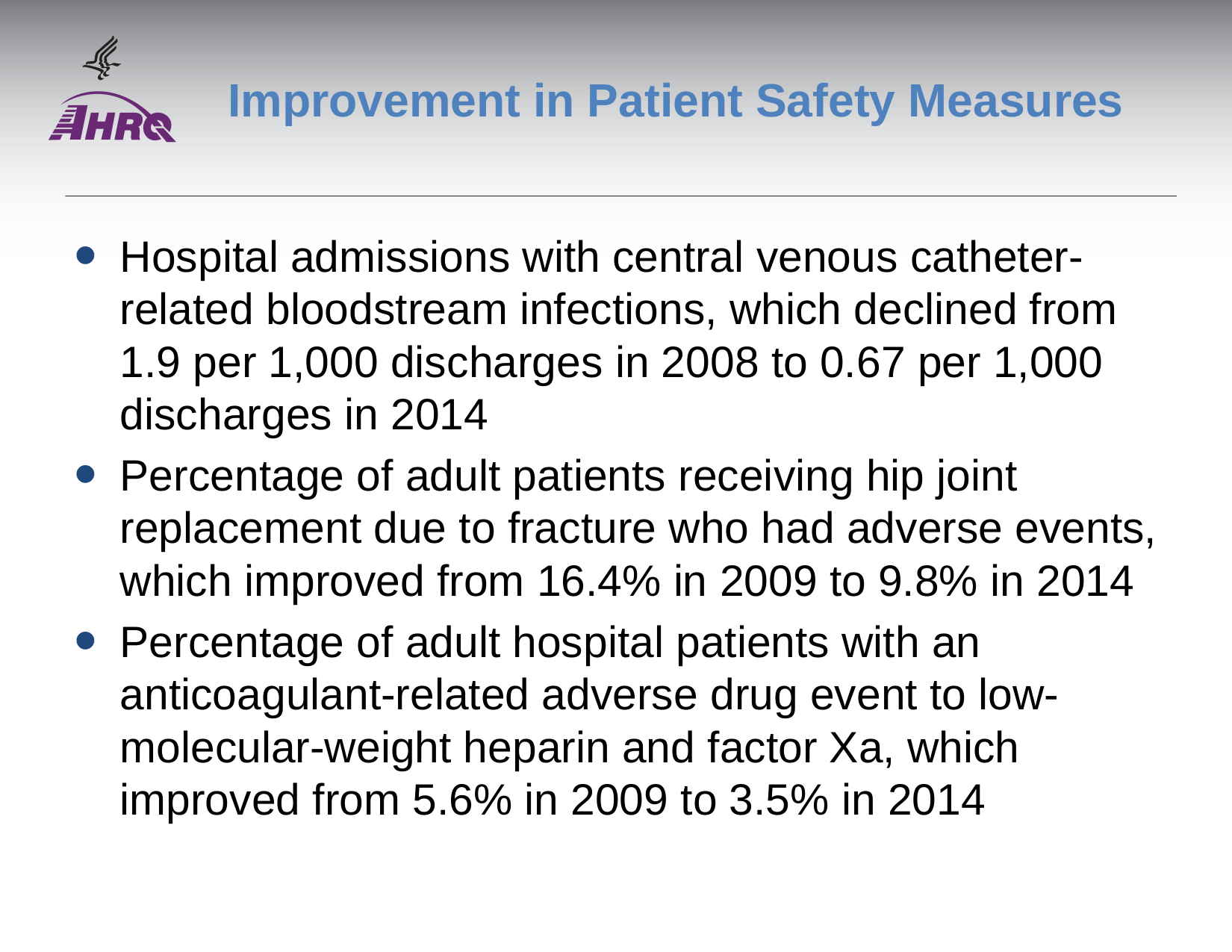

# Improvement in Patient Safety Measures
Hospital admissions with central venous catheter-related bloodstream infections, which declined from 1.9 per 1,000 discharges in 2008 to 0.67 per 1,000 discharges in 2014
Percentage of adult patients receiving hip joint replacement due to fracture who had adverse events, which improved from 16.4% in 2009 to 9.8% in 2014
Percentage of adult hospital patients with an anticoagulant-related adverse drug event to low-molecular-weight heparin and factor Xa, which improved from 5.6% in 2009 to 3.5% in 2014